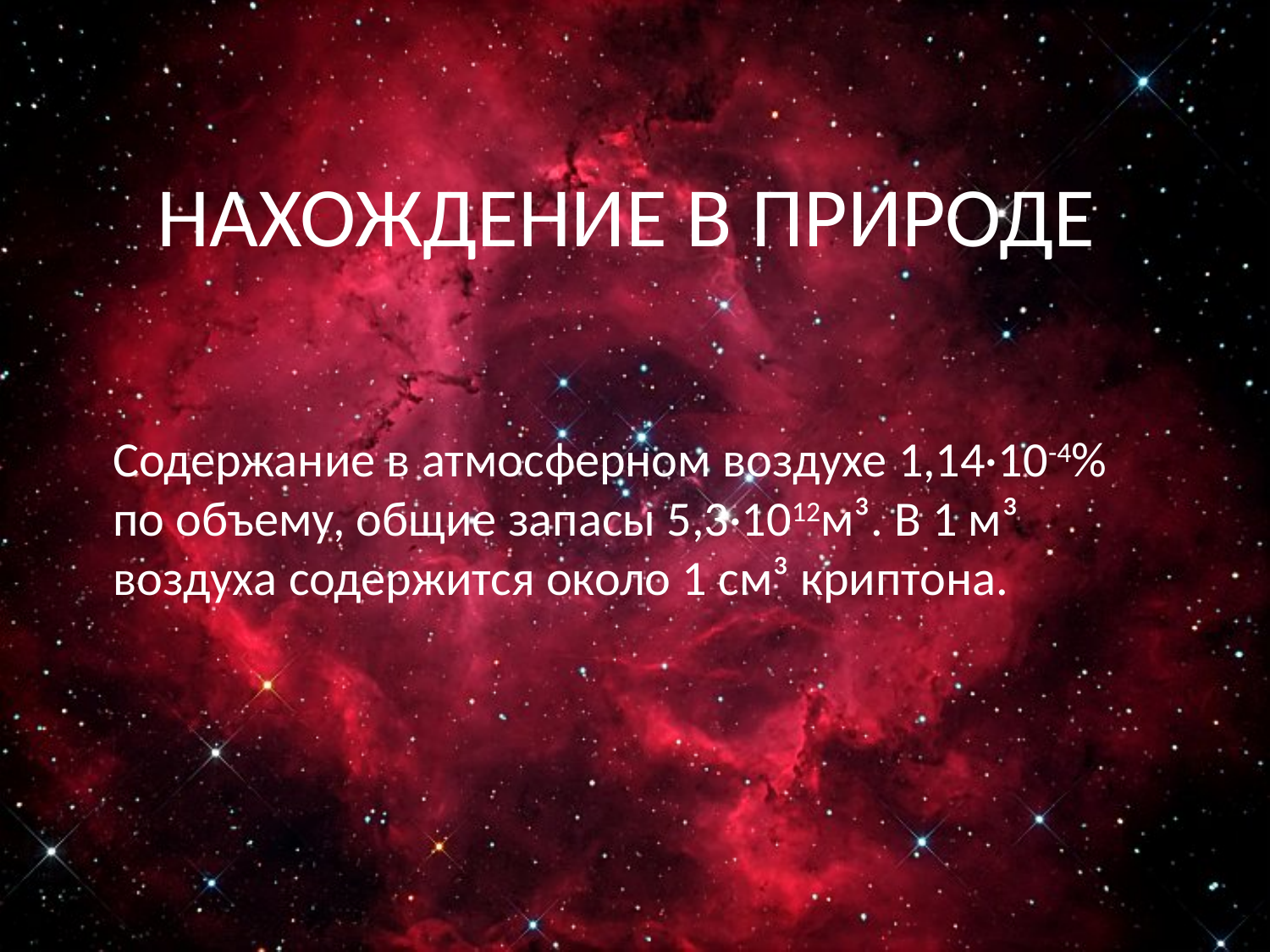

# Нахождение в природе
Содержание в атмосферном воздухе 1,14·10-4% по объему, общие запасы 5,3·1012м³. В 1 м³ воздуха содержится около 1 см³ криптона.